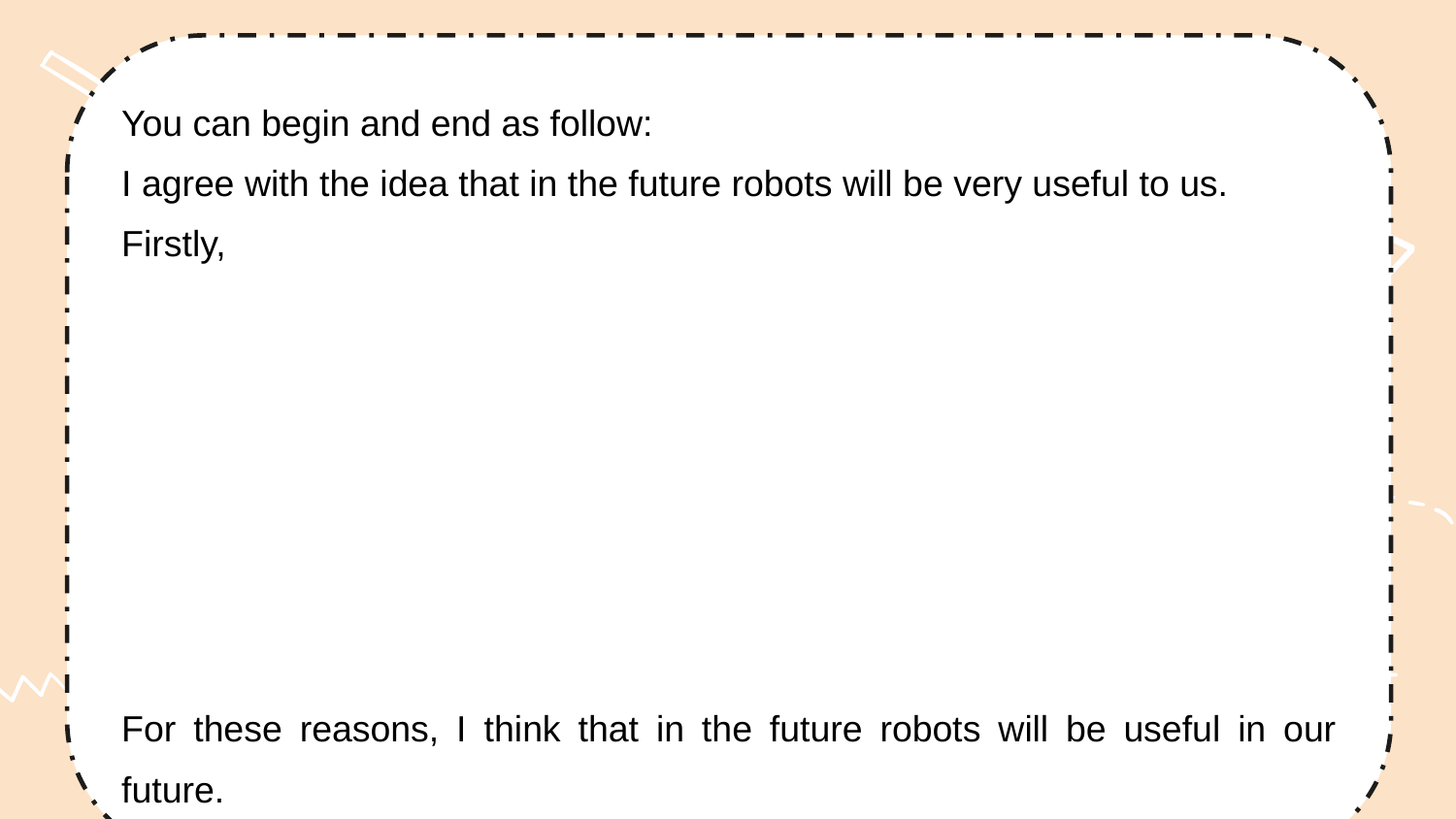

You can begin and end as follow:
I agree with the idea that in the future robots will be very useful to us.
Firstly,
For these reasons, I think that in the future robots will be useful in our future.